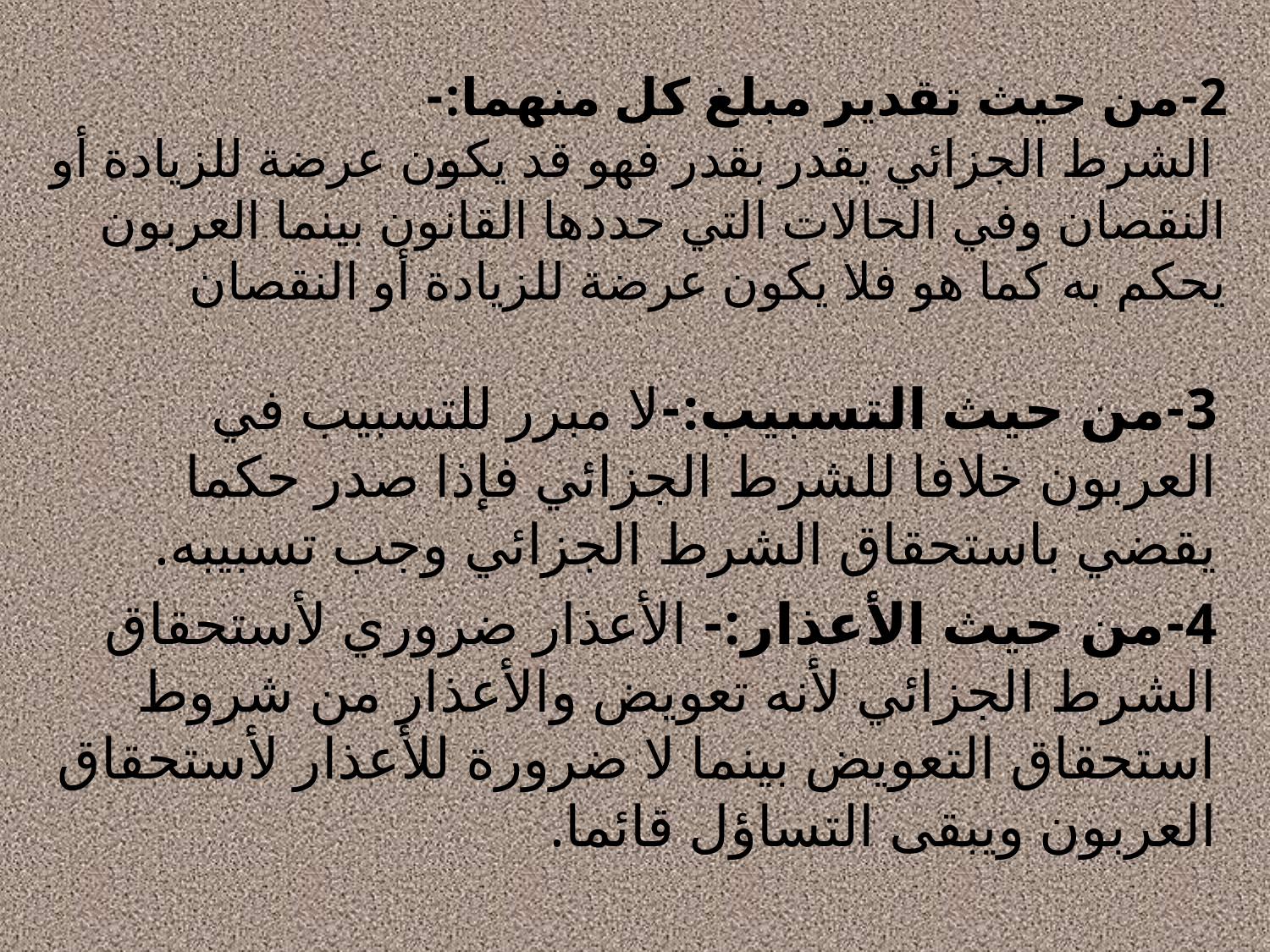

# 2-من حيث تقدير مبلغ كل منهما:- الشرط الجزائي يقدر بقدر فهو قد يكون عرضة للزيادة أو النقصان وفي الحالات التي حددها القانون بينما العربون يحكم به كما هو فلا يكون عرضة للزيادة أو النقصان
3-من حيث التسبيب:-لا مبرر للتسبيب في العربون خلافا للشرط الجزائي فإذا صدر حكما يقضي باستحقاق الشرط الجزائي وجب تسبيبه.
4-من حيث الأعذار:- الأعذار ضروري لأستحقاق الشرط الجزائي لأنه تعويض والأعذار من شروط استحقاق التعويض بينما لا ضرورة للأعذار لأستحقاق العربون ويبقى التساؤل قائما.